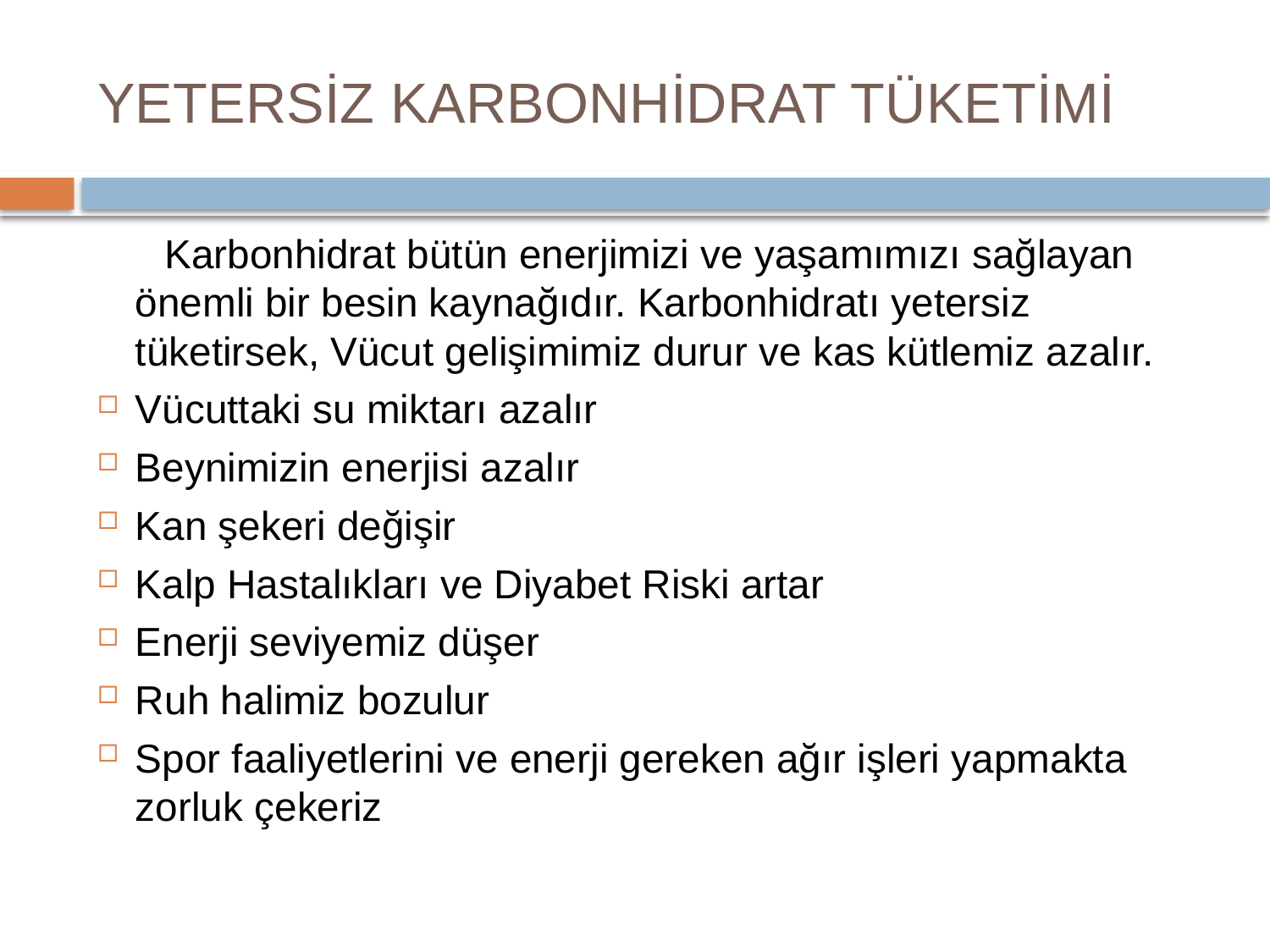

# YETERSİZ KARBONHİDRAT TÜKETİMİ
      Karbonhidrat bütün enerjimizi ve yaşamımızı sağlayan önemli bir besin kaynağıdır. Karbonhidratı yetersiz tüketirsek, Vücut gelişimimiz durur ve kas kütlemiz azalır.
Vücuttaki su miktarı azalır
Beynimizin enerjisi azalır
Kan şekeri değişir
Kalp Hastalıkları ve Diyabet Riski artar
Enerji seviyemiz düşer
Ruh halimiz bozulur
Spor faaliyetlerini ve enerji gereken ağır işleri yapmakta zorluk çekeriz